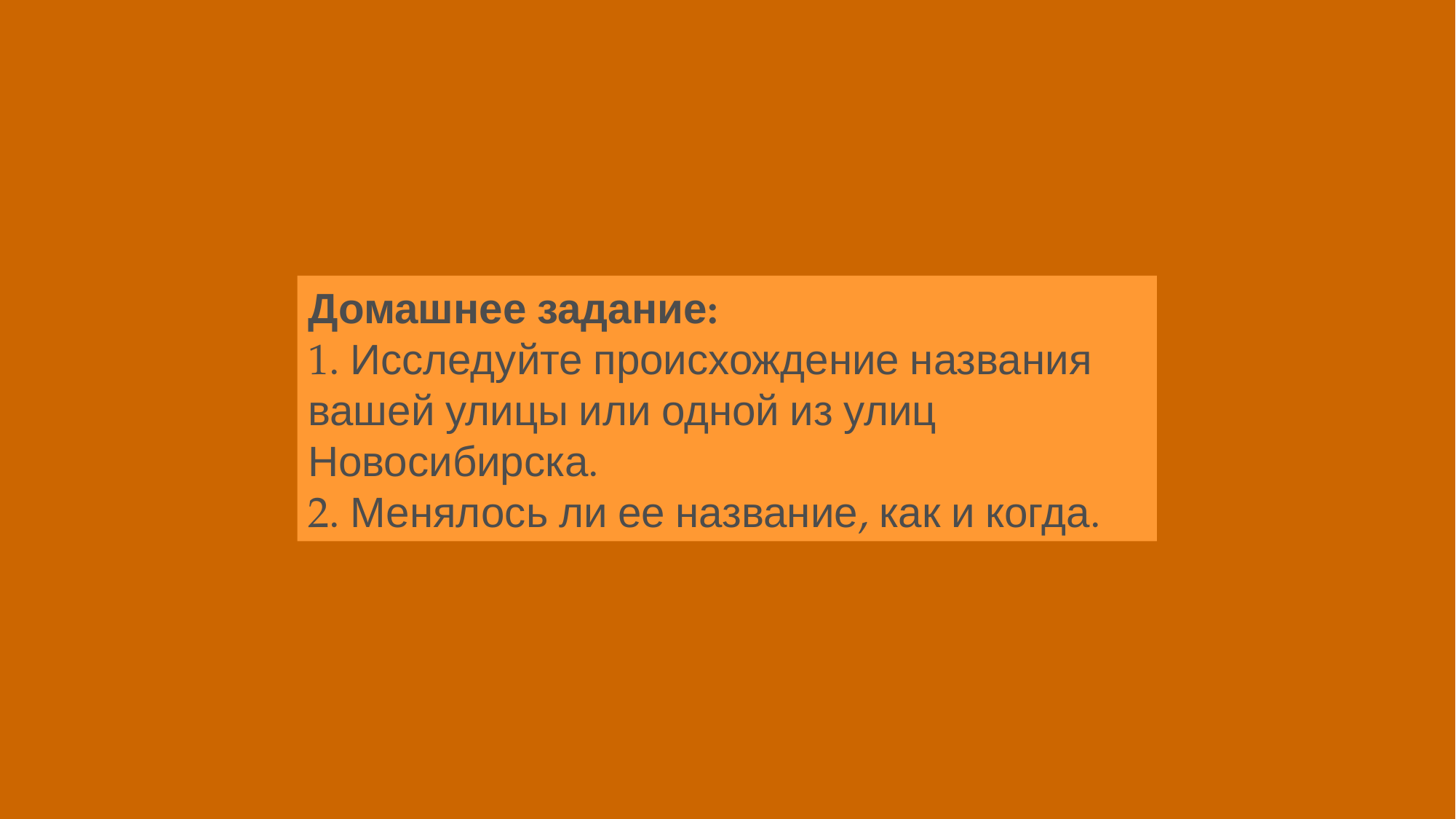

Домашнее задание:
1. Исследуйте происхождение названия вашей улицы или одной из улиц Новосибирска.
2. Менялось ли ее название, как и когда.